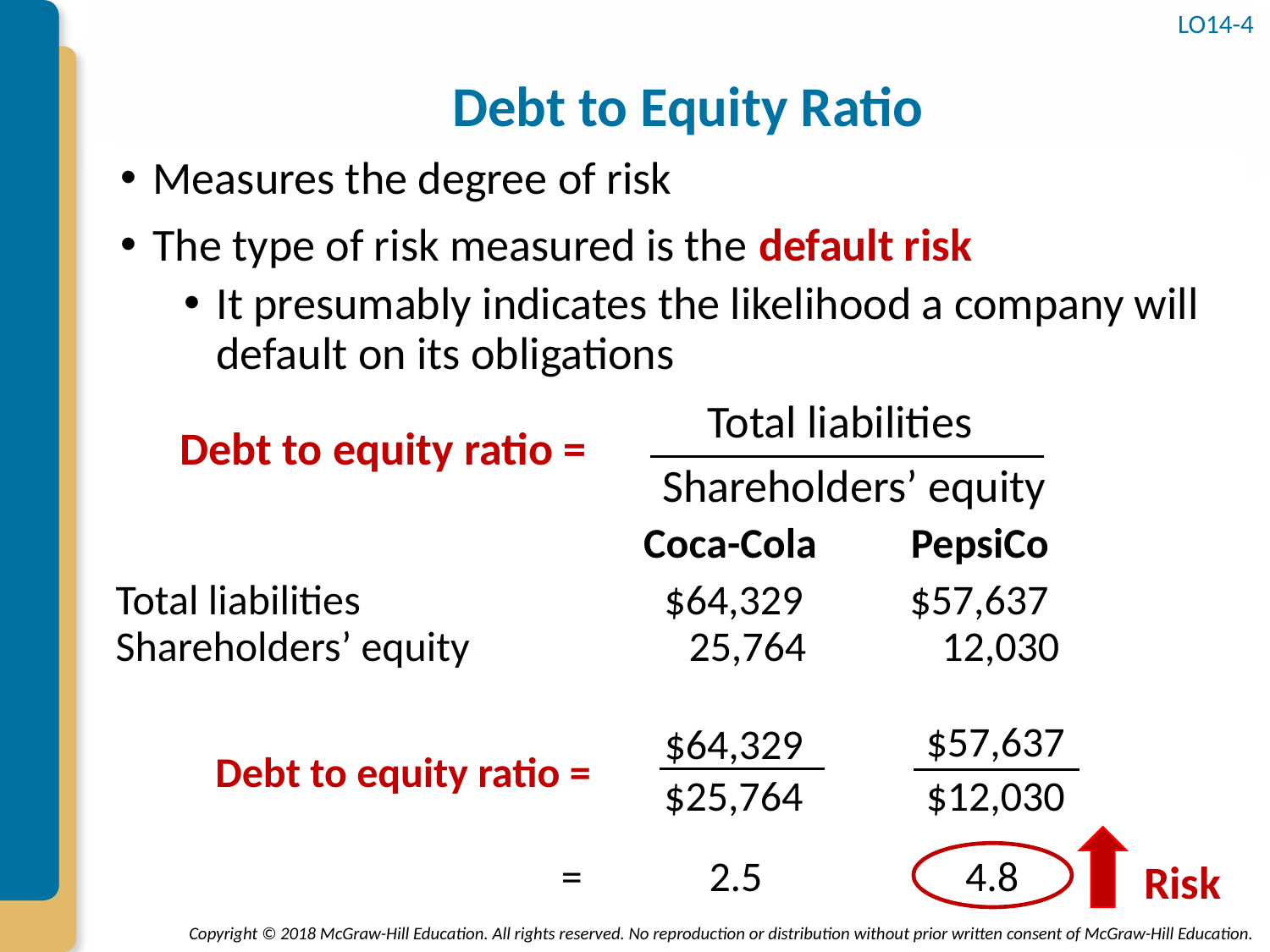

# Debt to Equity Ratio
LO14-4
Measures the degree of risk
The type of risk measured is the default risk
It presumably indicates the likelihood a company will default on its obligations
Total liabilities
Debt to equity ratio =
Shareholders’ equity
Coca-Cola
PepsiCo
Total liabilities
$64,329
$57,637
Shareholders’ equity
25,764
12,030
$57,637
$64,329
Debt to equity ratio =
$25,764
$12,030

=
2.5

4.8
Risk